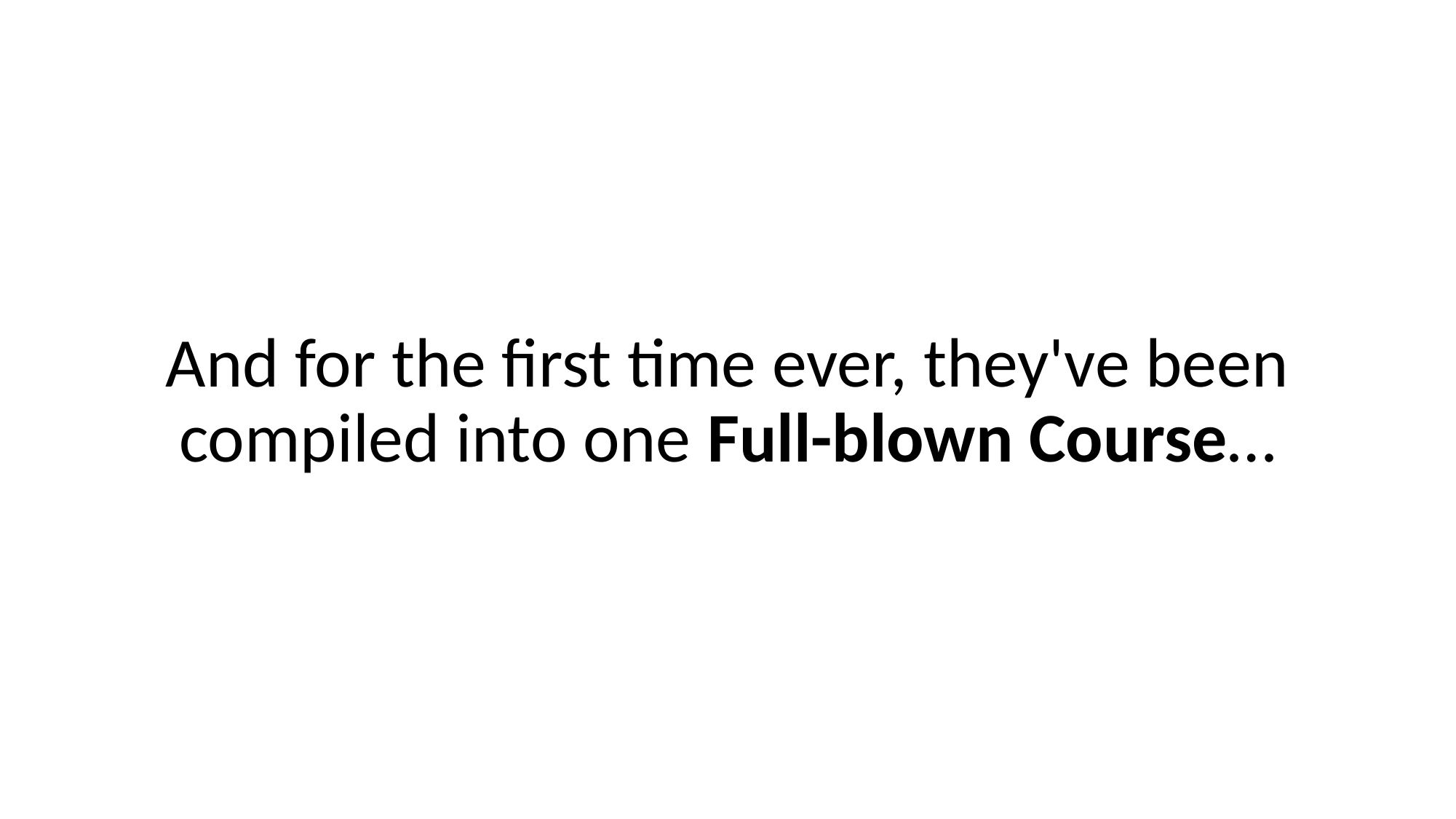

And for the first time ever, they've been compiled into one Full-blown Course…